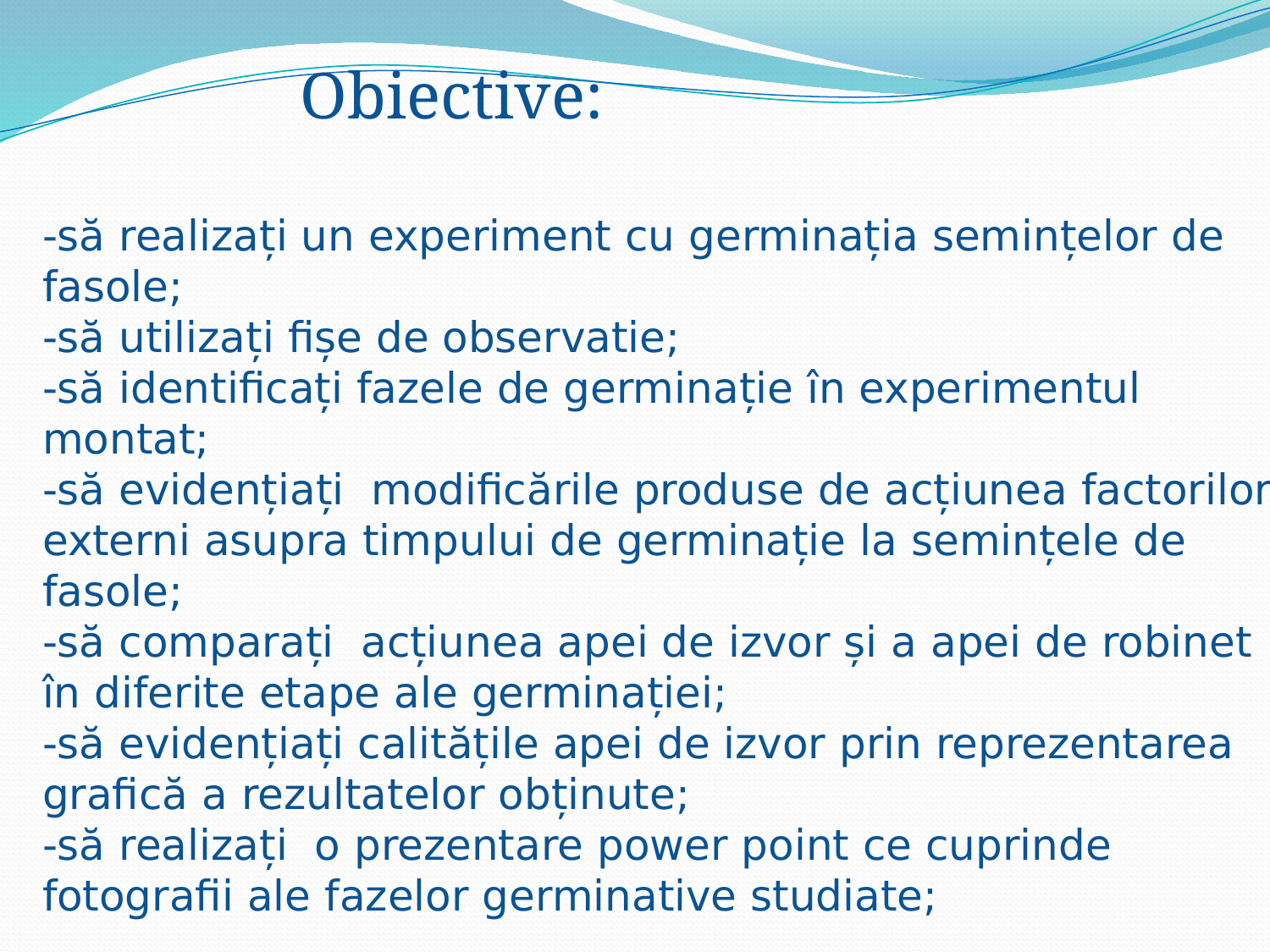

Obiective:

-să realizați un experiment cu germinația semințelor de fasole;
-să utilizați fișe de observatie;
-să identificați fazele de germinație în experimentul montat;
-să evidențiați  modificările produse de acțiunea factorilor externi asupra timpului de germinație la semințele de fasole;
-să comparați  acțiunea apei de izvor și a apei de robinet în diferite etape ale germinației;
-să evidențiați calitățile apei de izvor prin reprezentarea grafică a rezultatelor obținute;
-să realizați  o prezentare power point ce cuprinde fotografii ale fazelor germinative studiate;